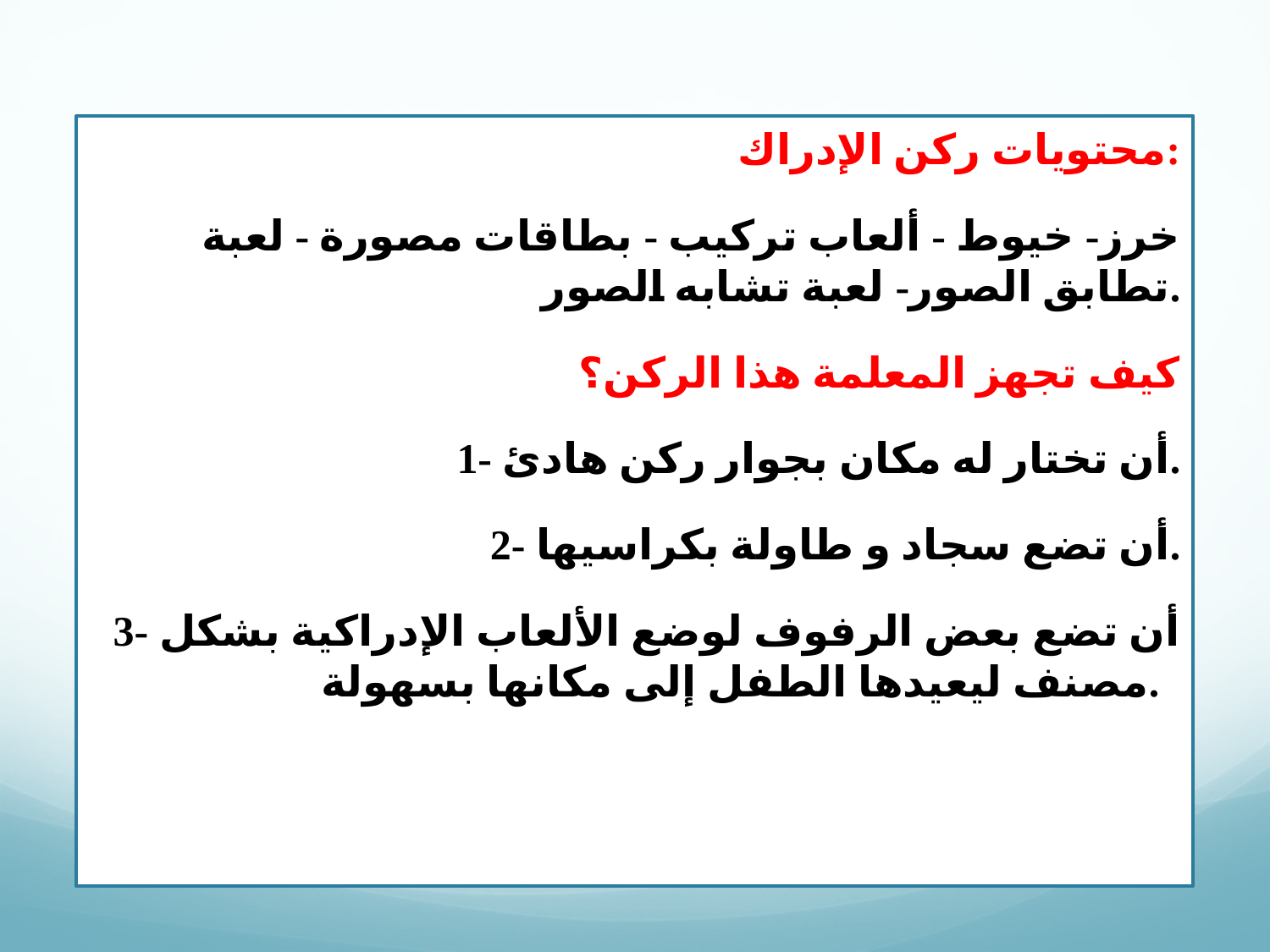

محتويات ركن الإدراك:
خرز- خيوط - ألعاب تركيب - بطاقات مصورة - لعبة تطابق الصور- لعبة تشابه الصور.
كيف تجهز المعلمة هذا الركن؟
1- أن تختار له مكان بجوار ركن هادئ.
2- أن تضع سجاد و طاولة بكراسيها.
3- أن تضع بعض الرفوف لوضع الألعاب الإدراكية بشكل مصنف ليعيدها الطفل إلى مكانها بسهولة.